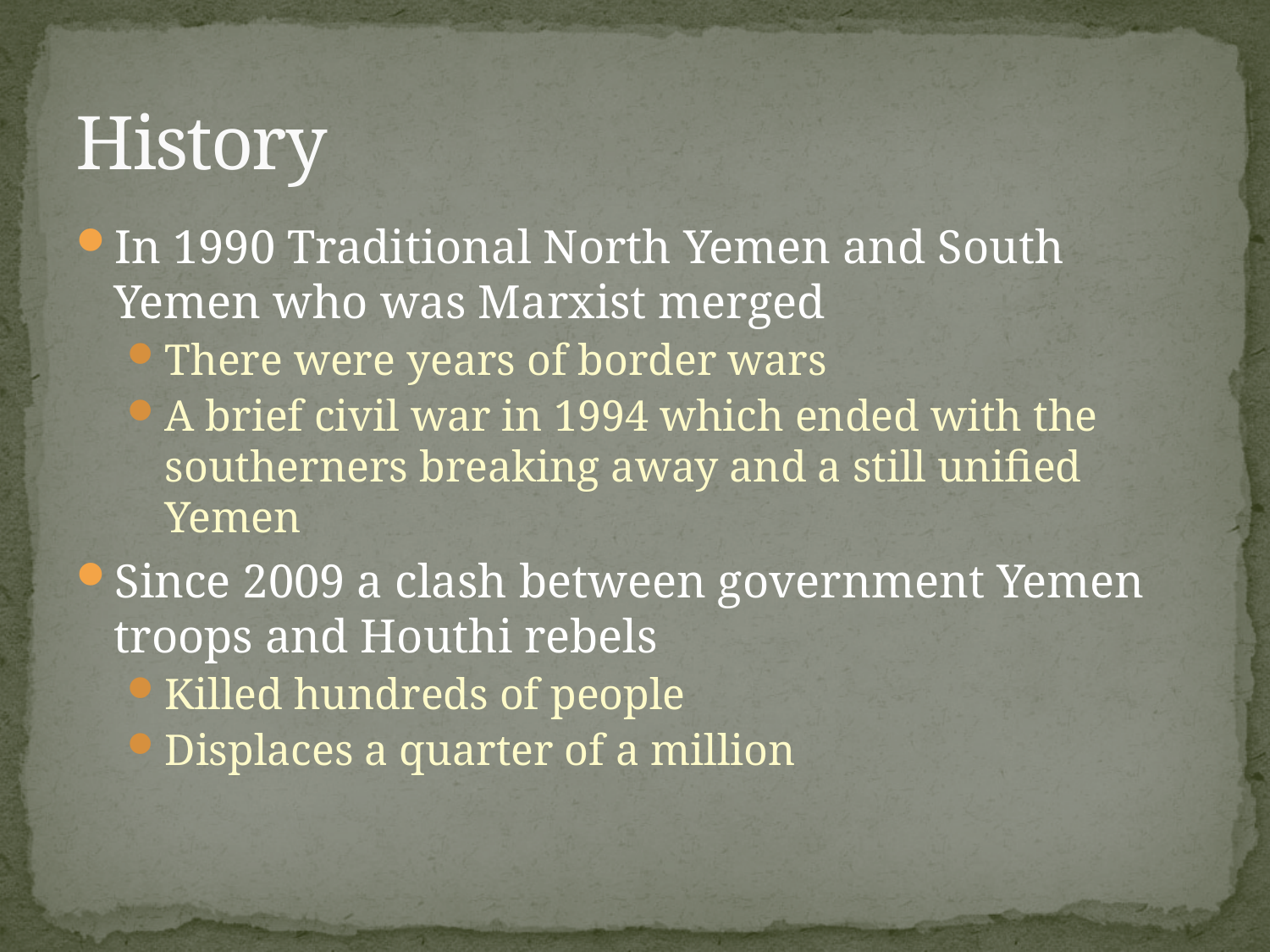

# History
In 1990 Traditional North Yemen and South Yemen who was Marxist merged
There were years of border wars
A brief civil war in 1994 which ended with the southerners breaking away and a still unified Yemen
Since 2009 a clash between government Yemen troops and Houthi rebels
Killed hundreds of people
Displaces a quarter of a million